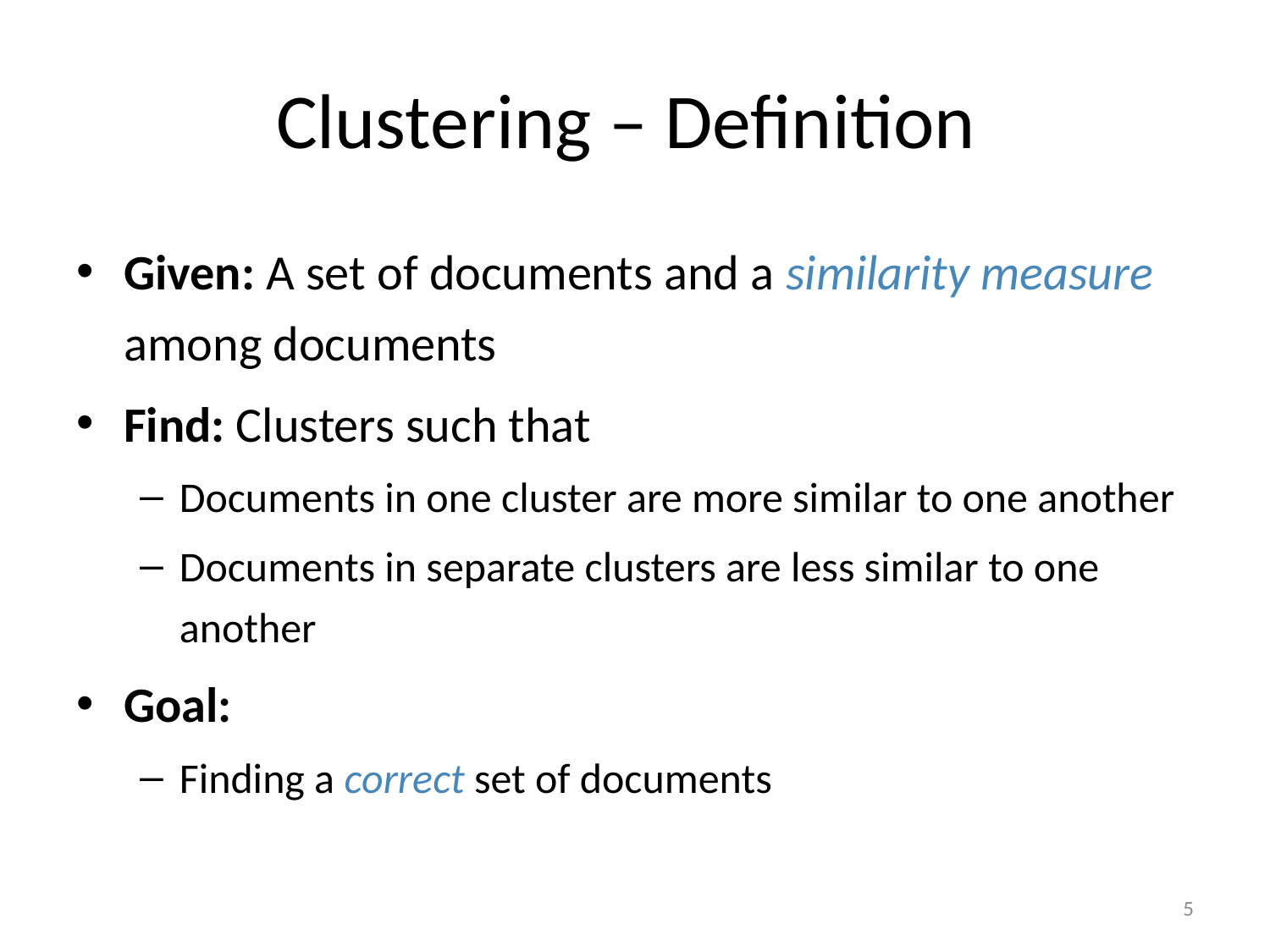

# Clustering – Definition
Given: A set of documents and a similarity measure among documents
Find: Clusters such that
Documents in one cluster are more similar to one another
Documents in separate clusters are less similar to one another
Goal:
Finding a correct set of documents
5